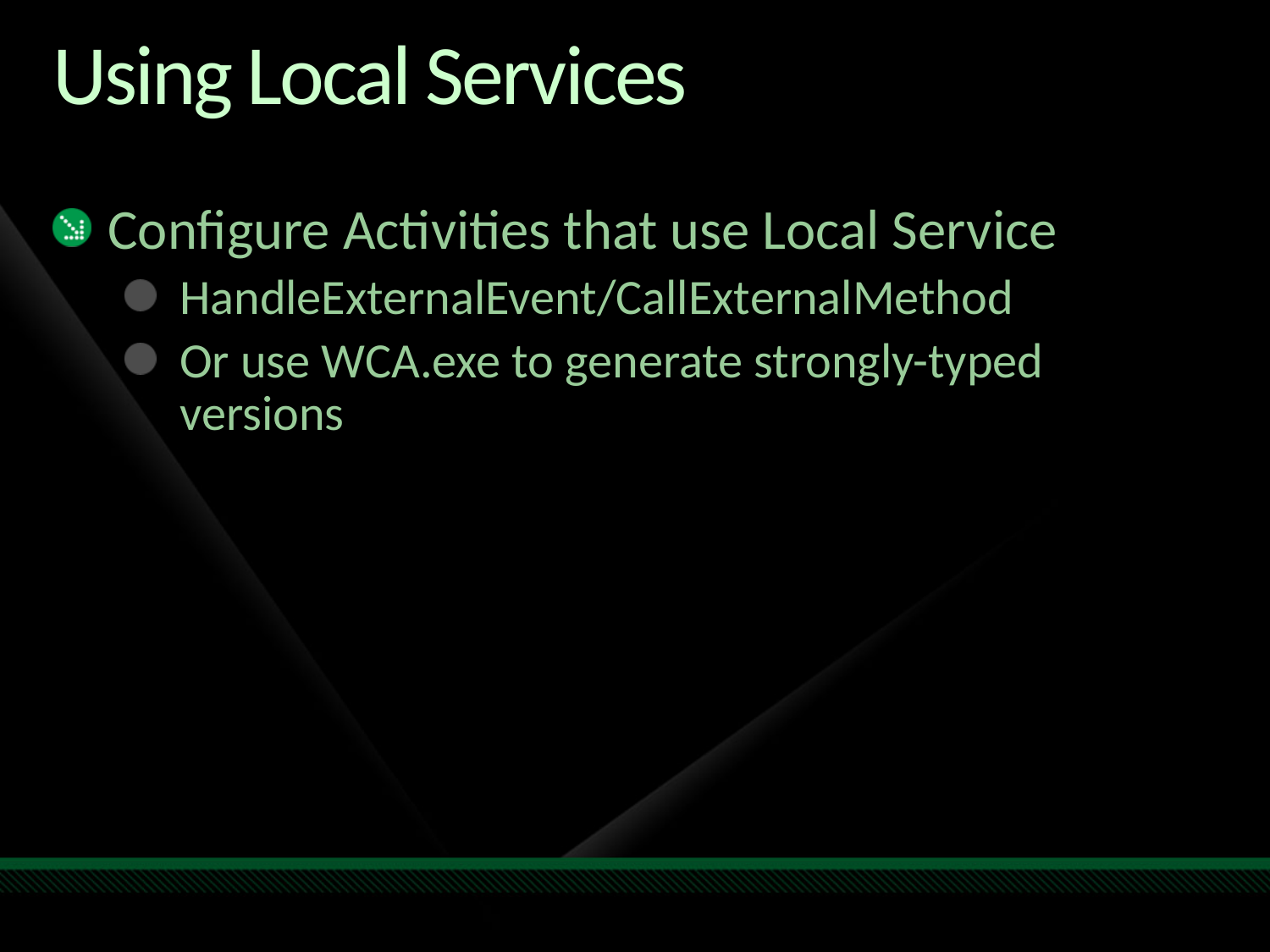

# Using Local Services
Configure Activities that use Local Service
HandleExternalEvent/CallExternalMethod
Or use WCA.exe to generate strongly-typed versions